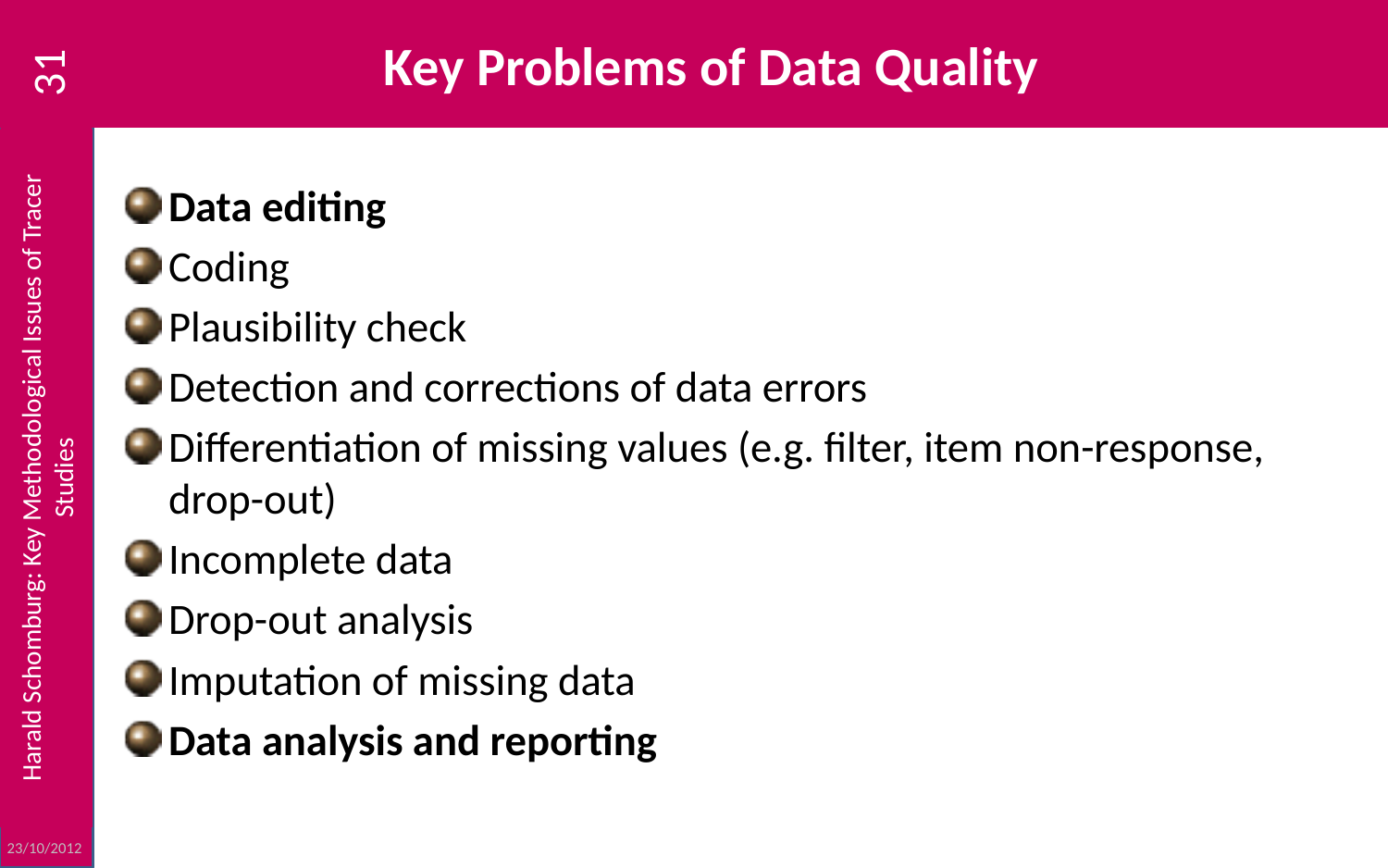

# Key Problems of Data Quality
31
Data editing
Coding
Plausibility check
Detection and corrections of data errors
Differentiation of missing values (e.g. filter, item non-response, drop-out)
Incomplete data
Drop-out analysis
Imputation of missing data
Data analysis and reporting
Harald Schomburg: Key Methodological Issues of Tracer Studies
23/10/2012